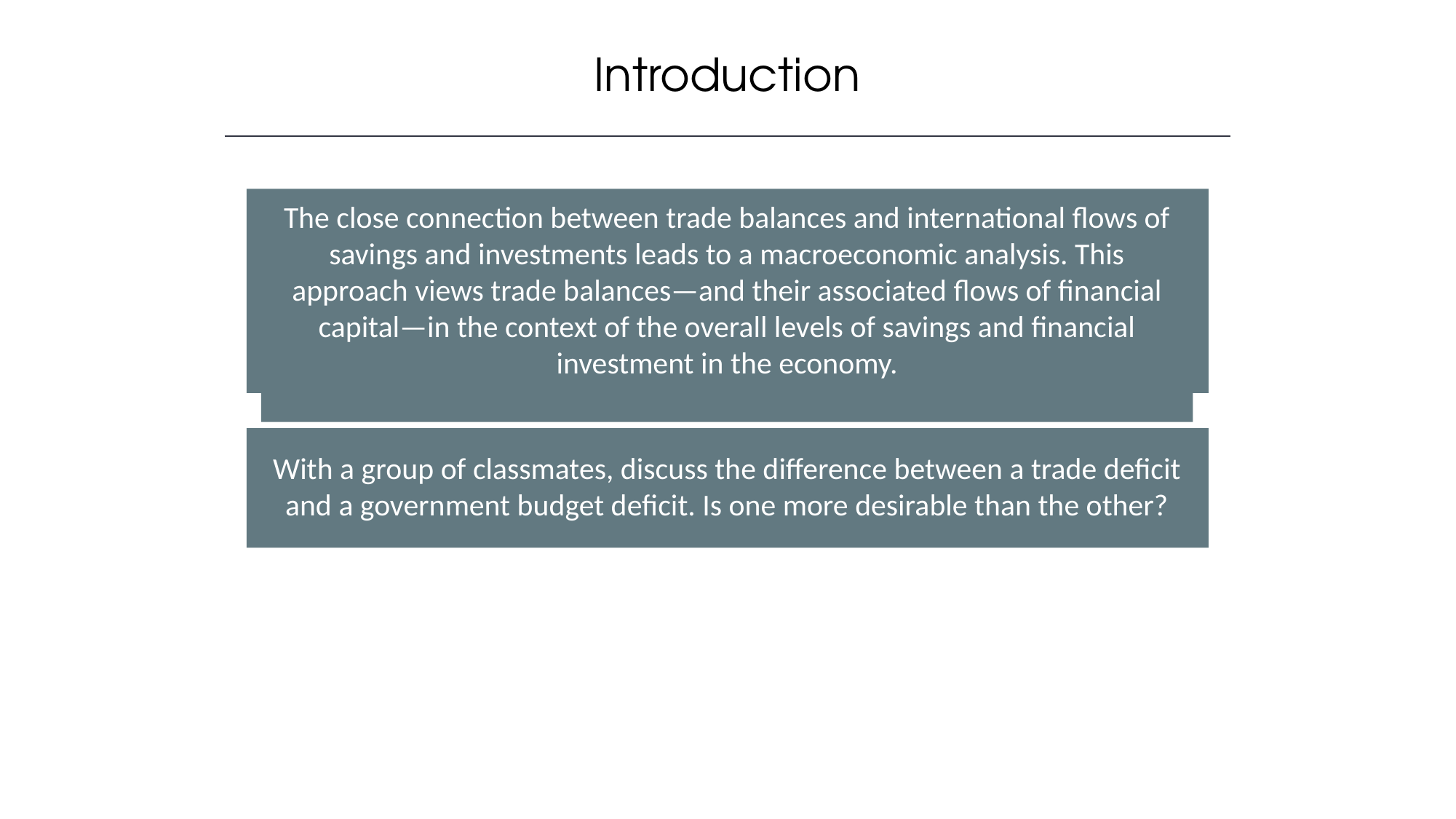

Introduction

The close connection between trade balances and international flows of savings and investments leads to a macroeconomic analysis. This approach views trade balances—and their associated flows of financial capital—in the context of the overall levels of savings and financial investment in the economy.

With a group of classmates, discuss the difference between a trade deficit and a government budget deficit. Is one more desirable than the other?